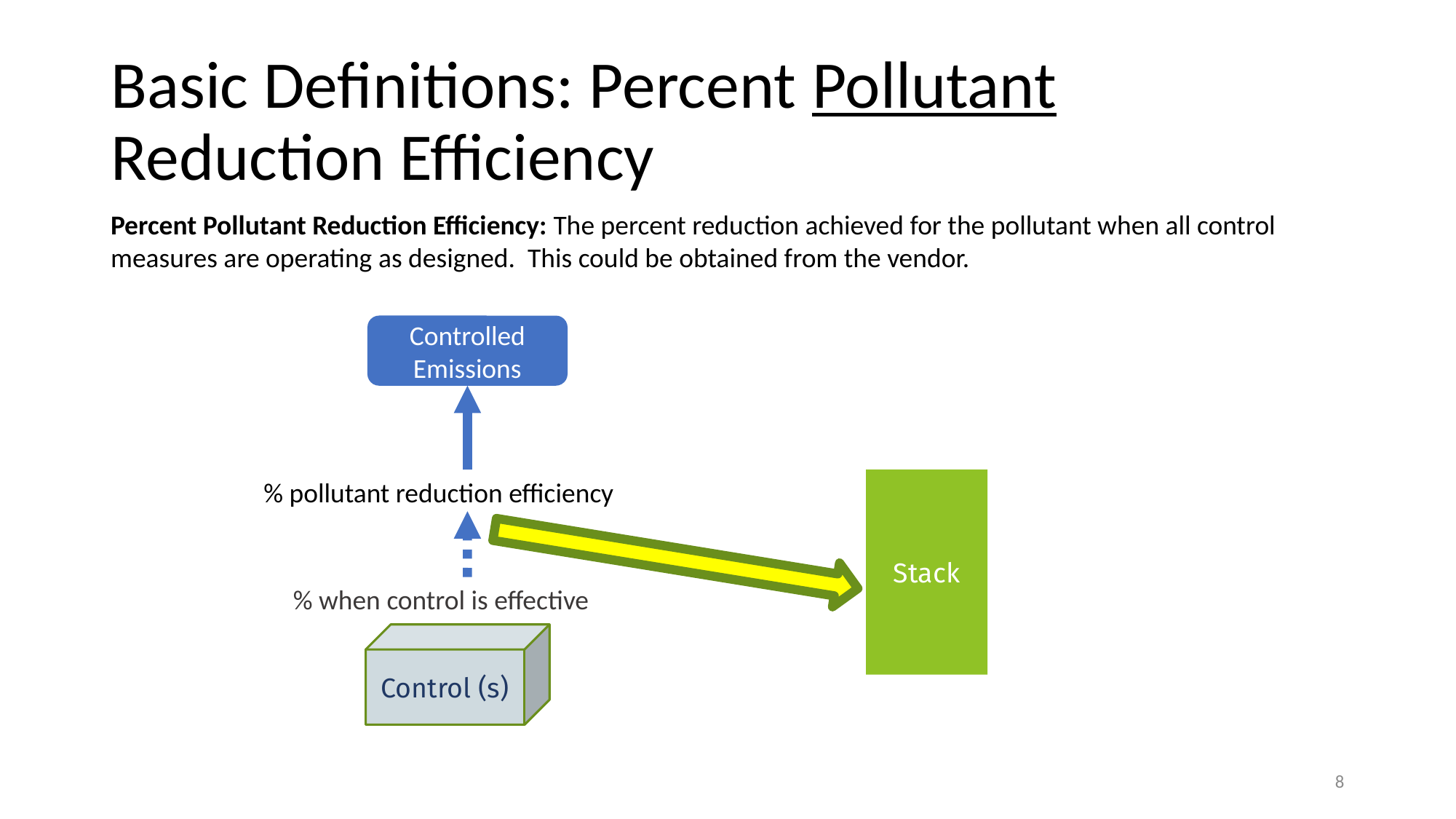

# Basic Definitions: Percent Pollutant Reduction Efficiency
Percent Pollutant Reduction Efficiency: The percent reduction achieved for the pollutant when all control measures are operating as designed.  This could be obtained from the vendor.
Controlled Emissions
Stack
% pollutant reduction efficiency

% when control is effective
Control (s)
8